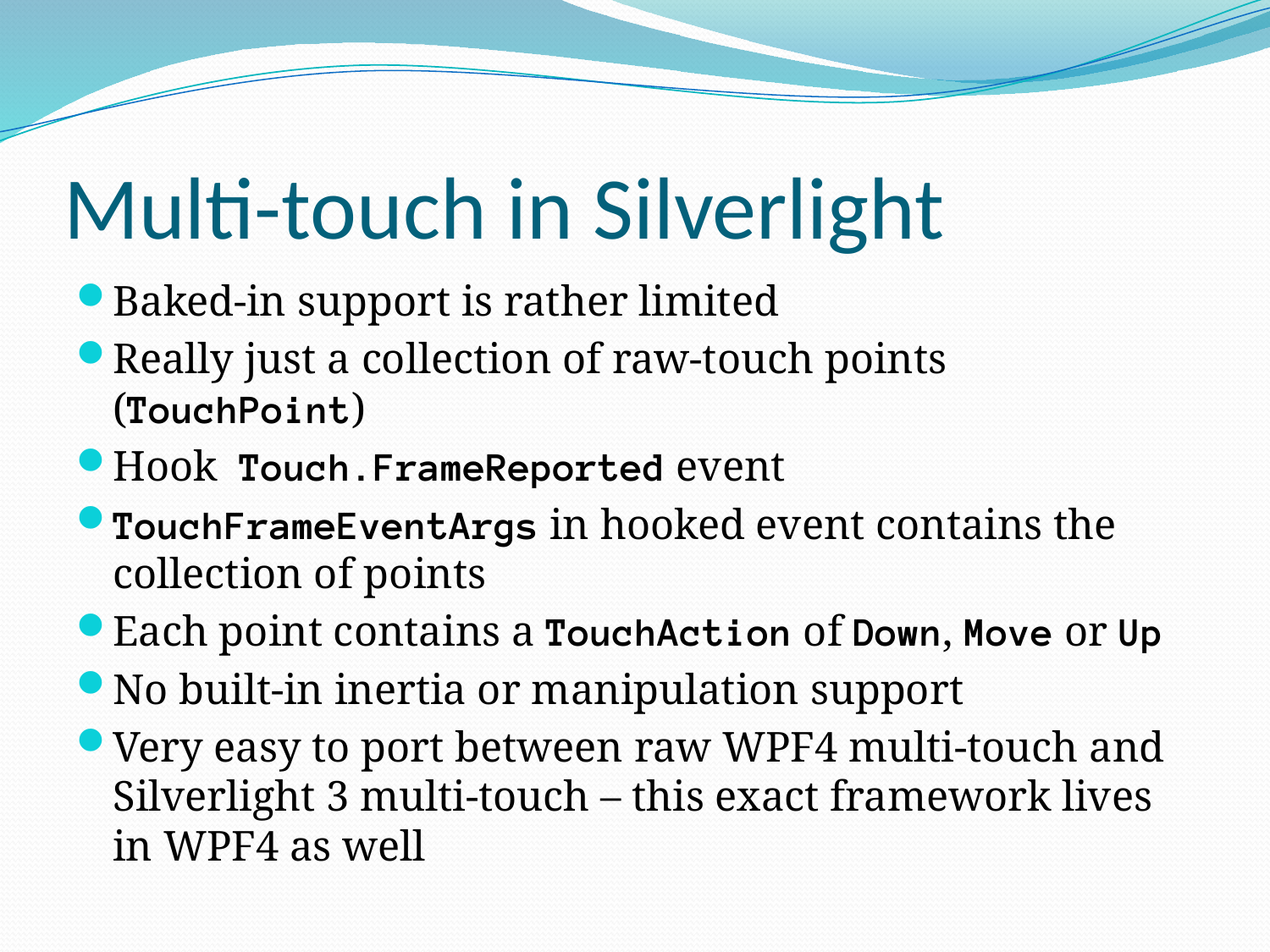

# Multi-touch in Silverlight
Baked-in support is rather limited
Really just a collection of raw-touch points (TouchPoint)
Hook  Touch.FrameReported event
TouchFrameEventArgs in hooked event contains the collection of points
Each point contains a TouchAction of Down, Move or Up
No built-in inertia or manipulation support
Very easy to port between raw WPF4 multi-touch and Silverlight 3 multi-touch – this exact framework lives in WPF4 as well